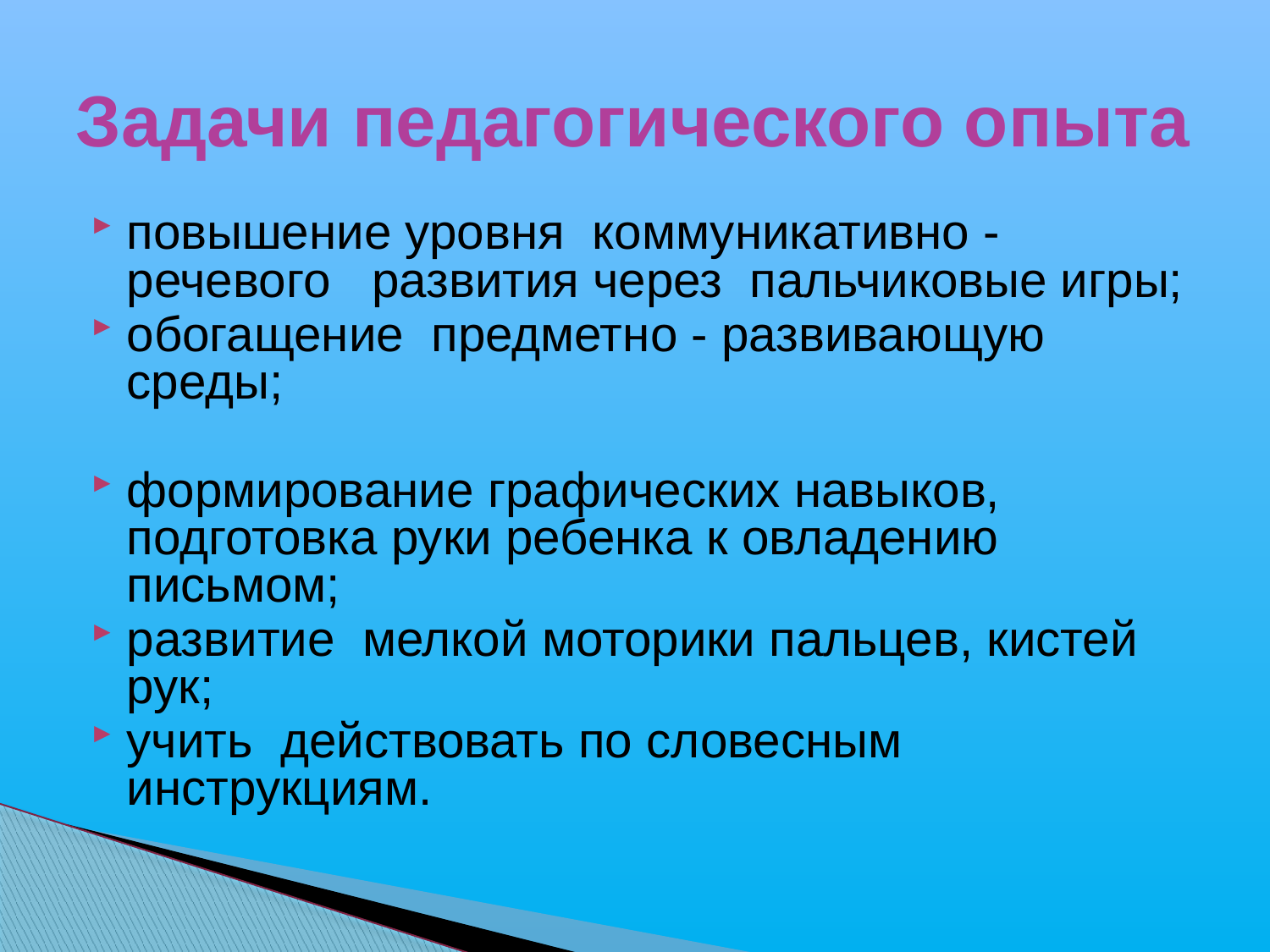

# Задачи педагогического опыта
повышение уровня  коммуникативно - речевого   развития через  пальчиковые игры;
обогащение  предметно - развивающую среды;

формирование графических навыков, подготовка руки ребенка к овладению письмом;
развитие  мелкой моторики пальцев, кистей рук;
учить  действовать по словесным инструкциям.